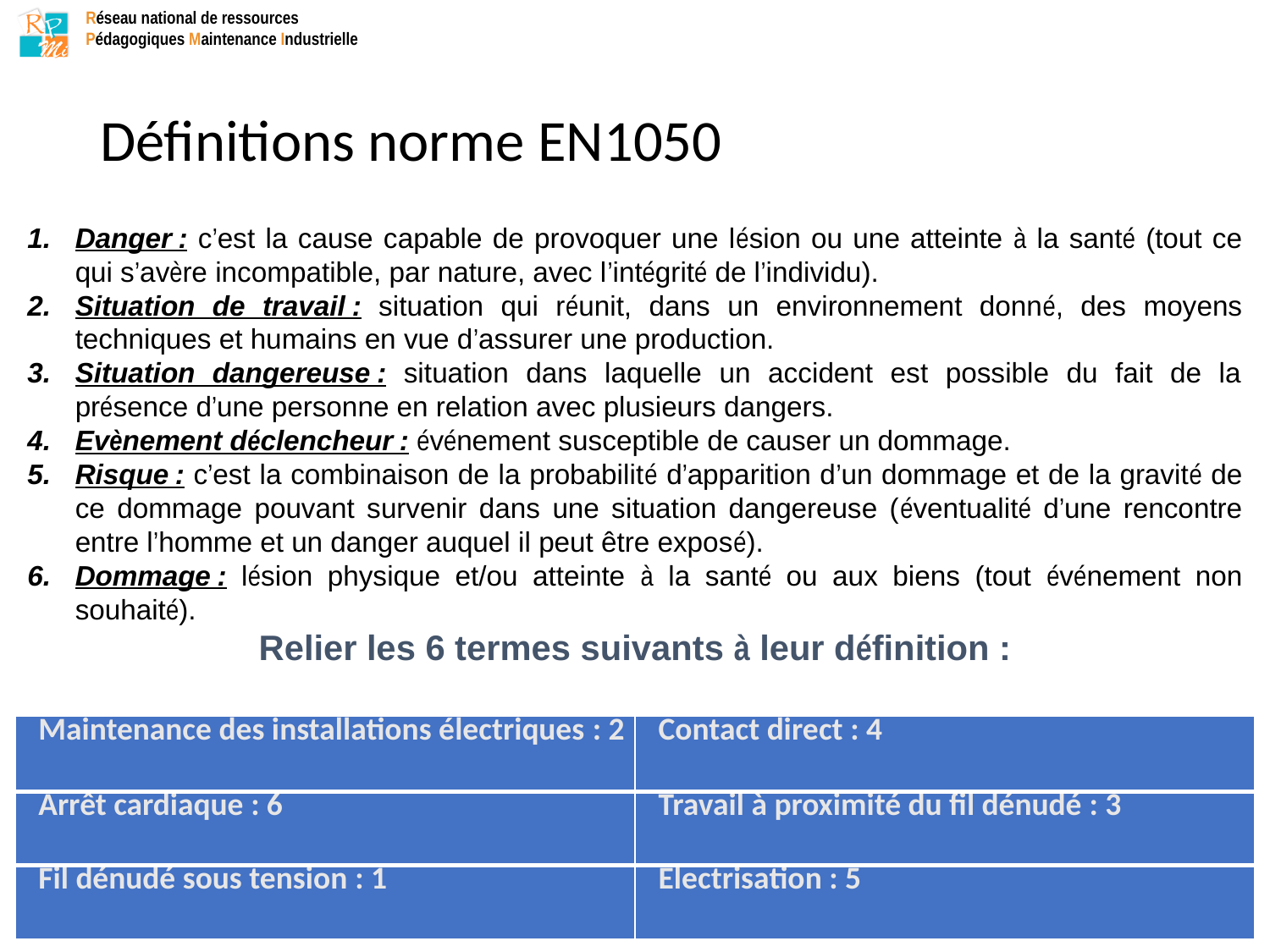

# Définitions norme EN1050
Danger : c’est la cause capable de provoquer une lésion ou une atteinte à la santé (tout ce qui s’avère incompatible, par nature, avec l’intégrité de l’individu).
Situation de travail : situation qui réunit, dans un environnement donné, des moyens techniques et humains en vue d’assurer une production.
Situation dangereuse : situation dans laquelle un accident est possible du fait de la présence d’une personne en relation avec plusieurs dangers.
Evènement déclencheur : événement susceptible de causer un dommage.
Risque : c’est la combinaison de la probabilité d’apparition d’un dommage et de la gravité de ce dommage pouvant survenir dans une situation dangereuse (éventualité d’une rencontre entre l’homme et un danger auquel il peut être exposé).
Dommage : lésion physique et/ou atteinte à la santé ou aux biens (tout événement non souhaité).
Relier les 6 termes suivants à leur définition :
| Maintenance des installations électriques : 2 | Contact direct : 4 |
| --- | --- |
| Arrêt cardiaque : 6 | Travail à proximité du fil dénudé : 3 |
| Fil dénudé sous tension : 1 | Electrisation : 5 |